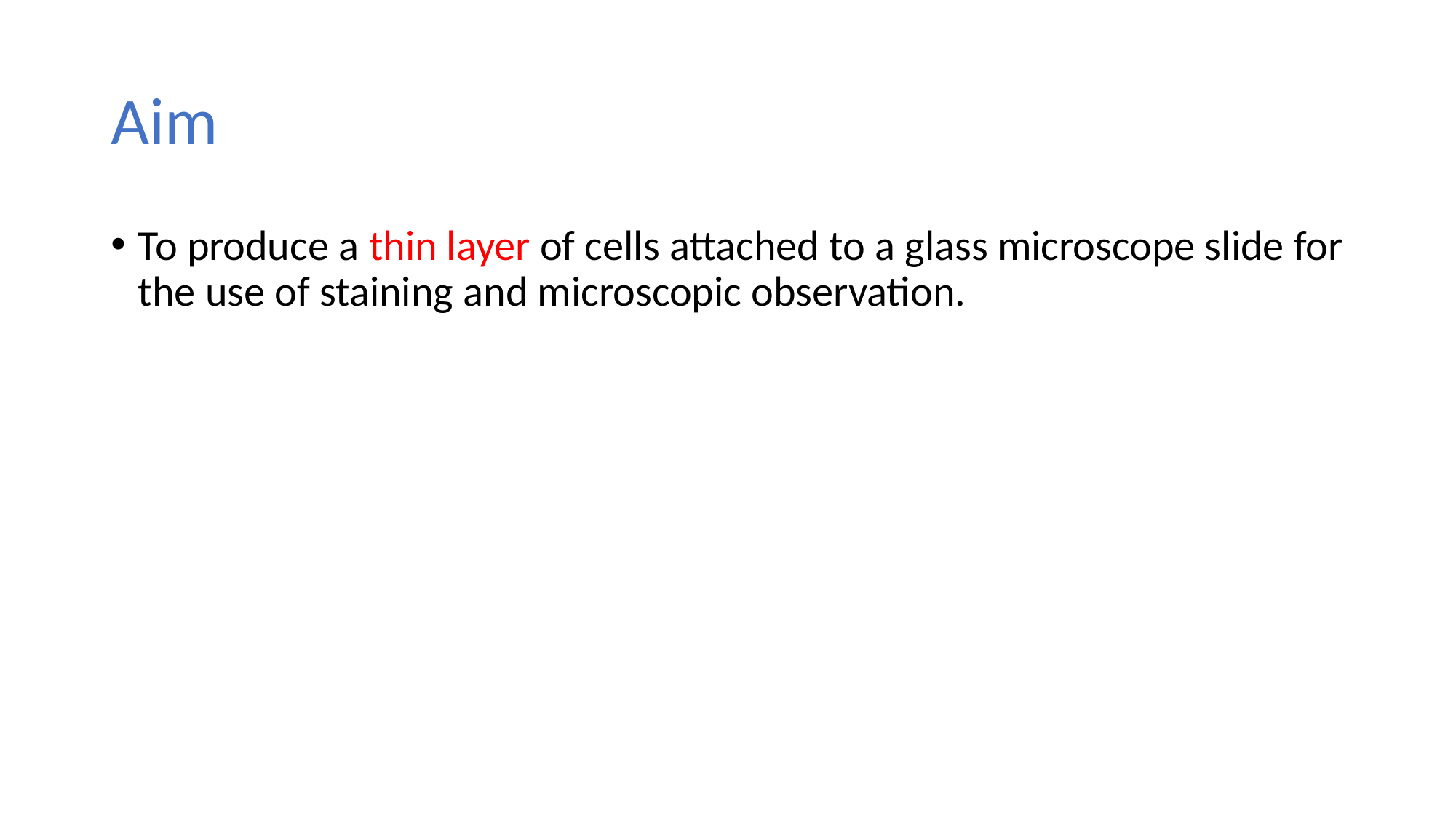

# Aim
To produce a thin layer of cells attached to a glass microscope slide for the use of staining and microscopic observation.